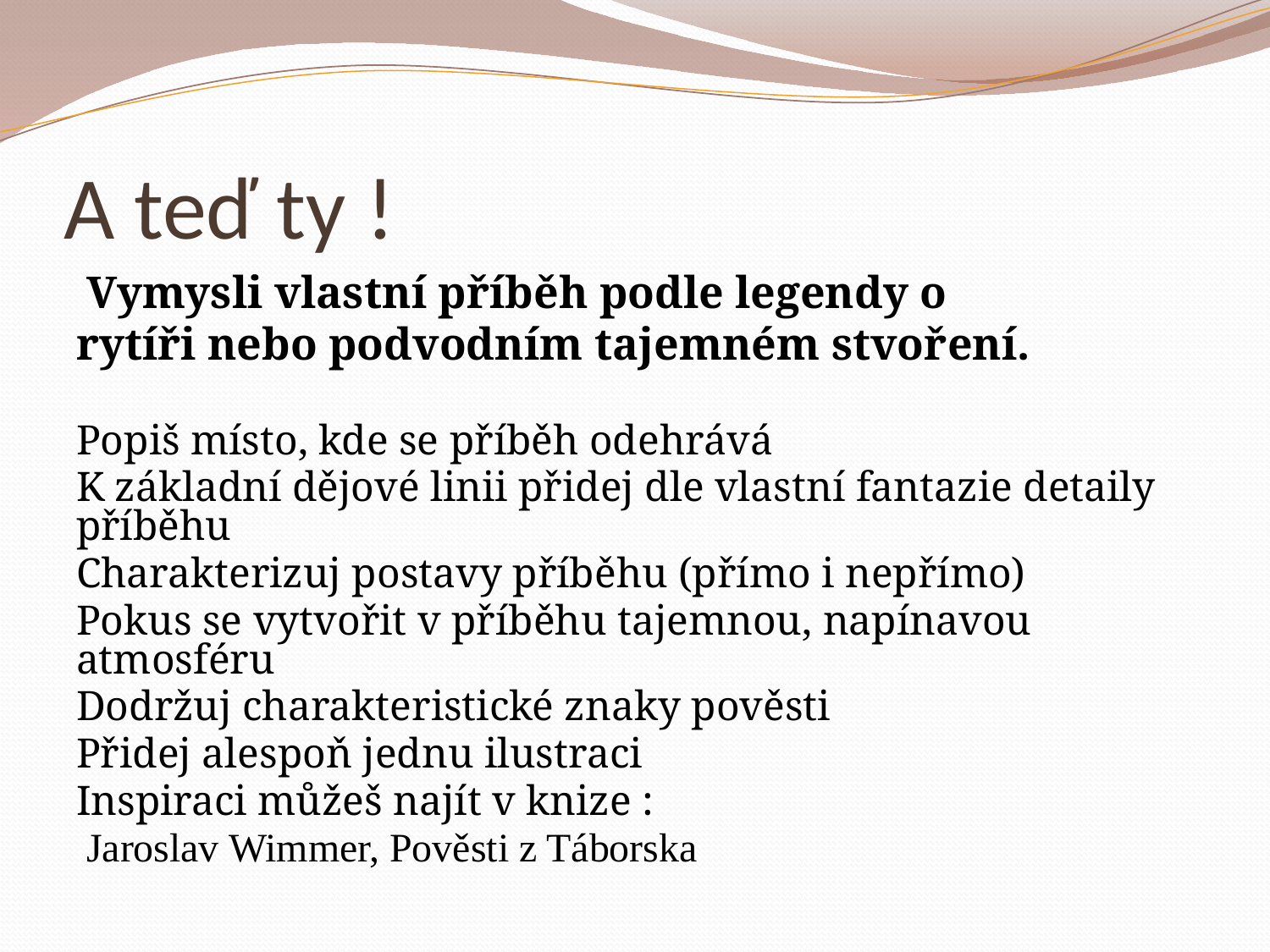

# A teď ty !
 Vymysli vlastní příběh podle legendy o
rytíři nebo podvodním tajemném stvoření.

Popiš místo, kde se příběh odehrává
K základní dějové linii přidej dle vlastní fantazie detaily příběhu
Charakterizuj postavy příběhu (přímo i nepřímo)
Pokus se vytvořit v příběhu tajemnou, napínavou atmosféru
Dodržuj charakteristické znaky pověsti
Přidej alespoň jednu ilustraci
Inspiraci můžeš najít v knize :
 Jaroslav Wimmer, Pověsti z Táborska